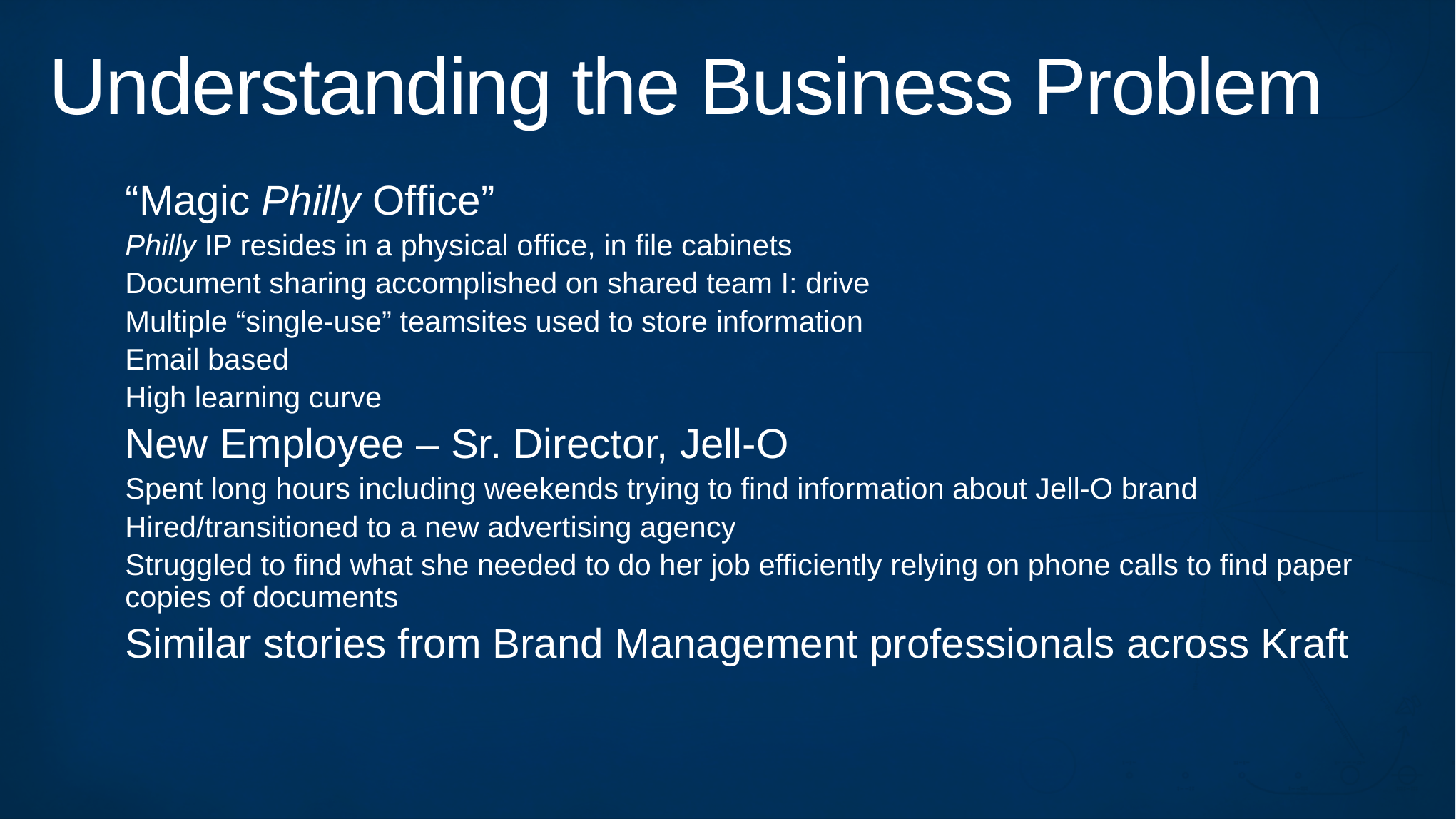

# Understanding the Business Problem
“Magic Philly Office”
Philly IP resides in a physical office, in file cabinets
Document sharing accomplished on shared team I: drive
Multiple “single-use” teamsites used to store information
Email based
High learning curve
New Employee – Sr. Director, Jell-O
Spent long hours including weekends trying to find information about Jell-O brand
Hired/transitioned to a new advertising agency
Struggled to find what she needed to do her job efficiently relying on phone calls to find paper copies of documents
Similar stories from Brand Management professionals across Kraft